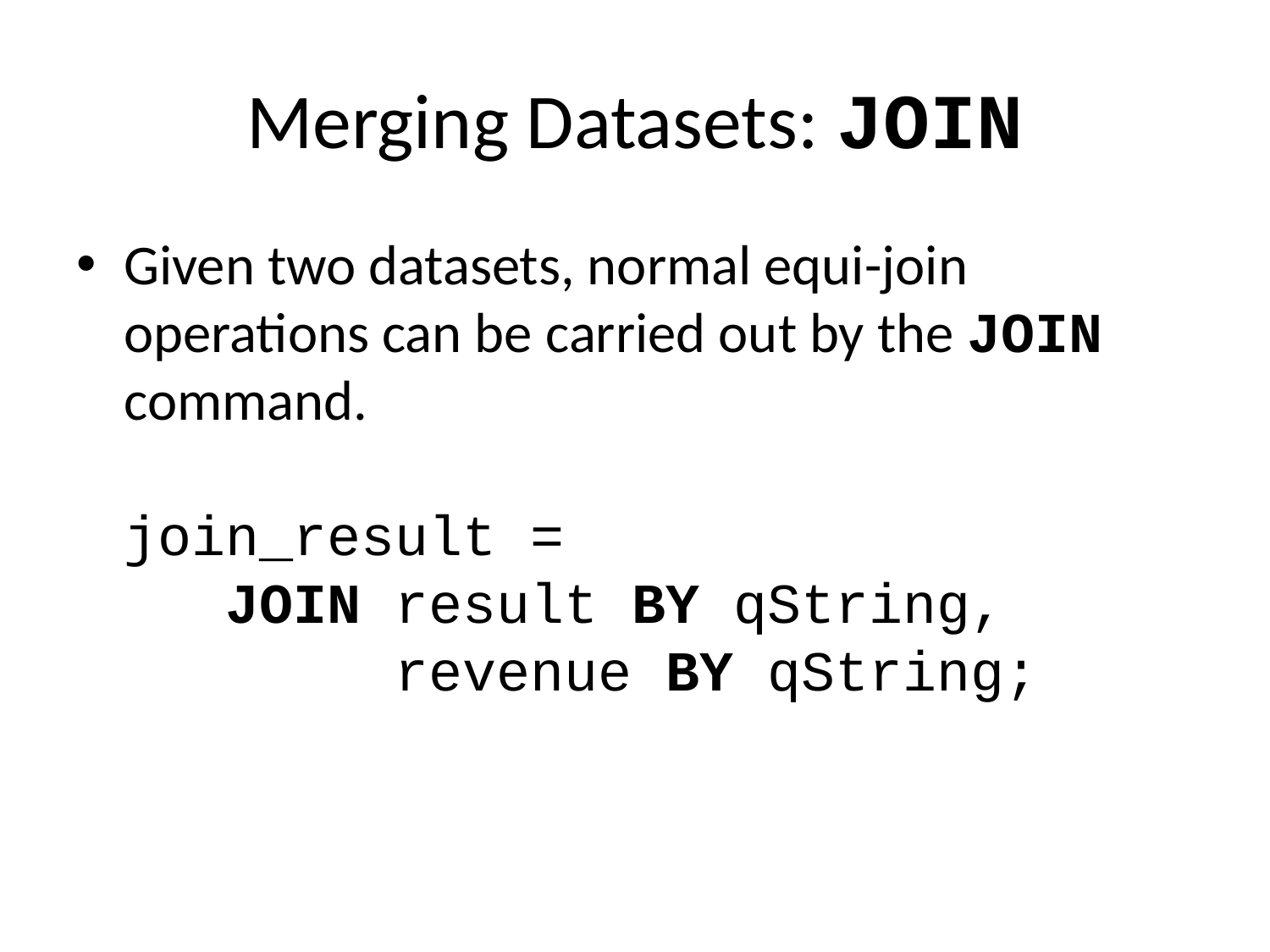

# Merging Datasets: JOIN
Given two datasets, normal equi-join operations can be carried out by the JOIN command.
join_result =
   JOIN result BY qString,
        revenue BY qString;